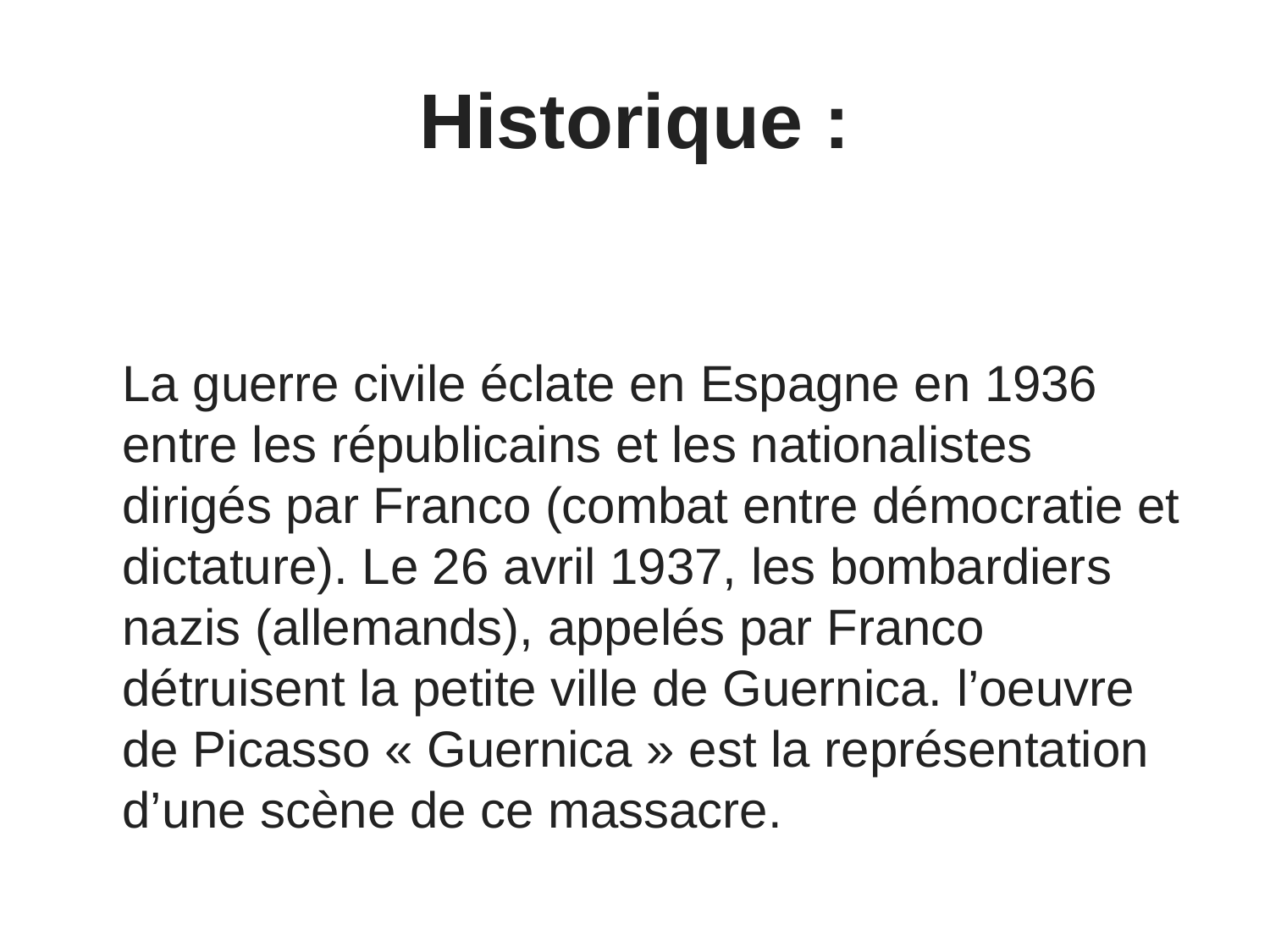

# Historique :
La guerre civile éclate en Espagne en 1936 entre les républicains et les nationalistes dirigés par Franco (combat entre démocratie et dictature). Le 26 avril 1937, les bombardiers nazis (allemands), appelés par Franco détruisent la petite ville de Guernica. l’oeuvre de Picasso « Guernica » est la représentation d’une scène de ce massacre.